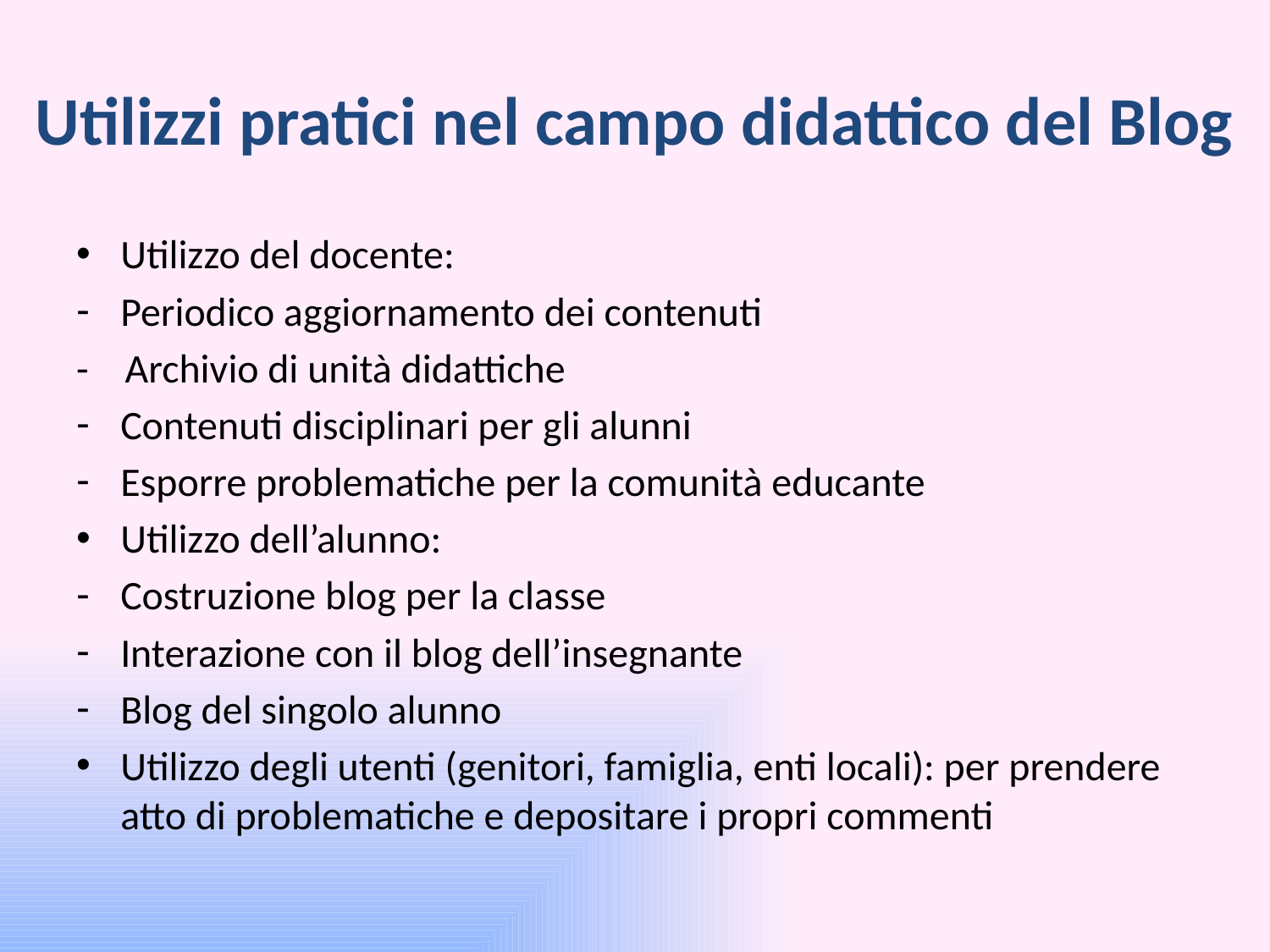

# Utilizzi pratici nel campo didattico del Blog
Utilizzo del docente:
Periodico aggiornamento dei contenuti
-    Archivio di unità didattiche
Contenuti disciplinari per gli alunni
Esporre problematiche per la comunità educante
Utilizzo dell’alunno:
Costruzione blog per la classe
Interazione con il blog dell’insegnante
Blog del singolo alunno
Utilizzo degli utenti (genitori, famiglia, enti locali): per prendere atto di problematiche e depositare i propri commenti